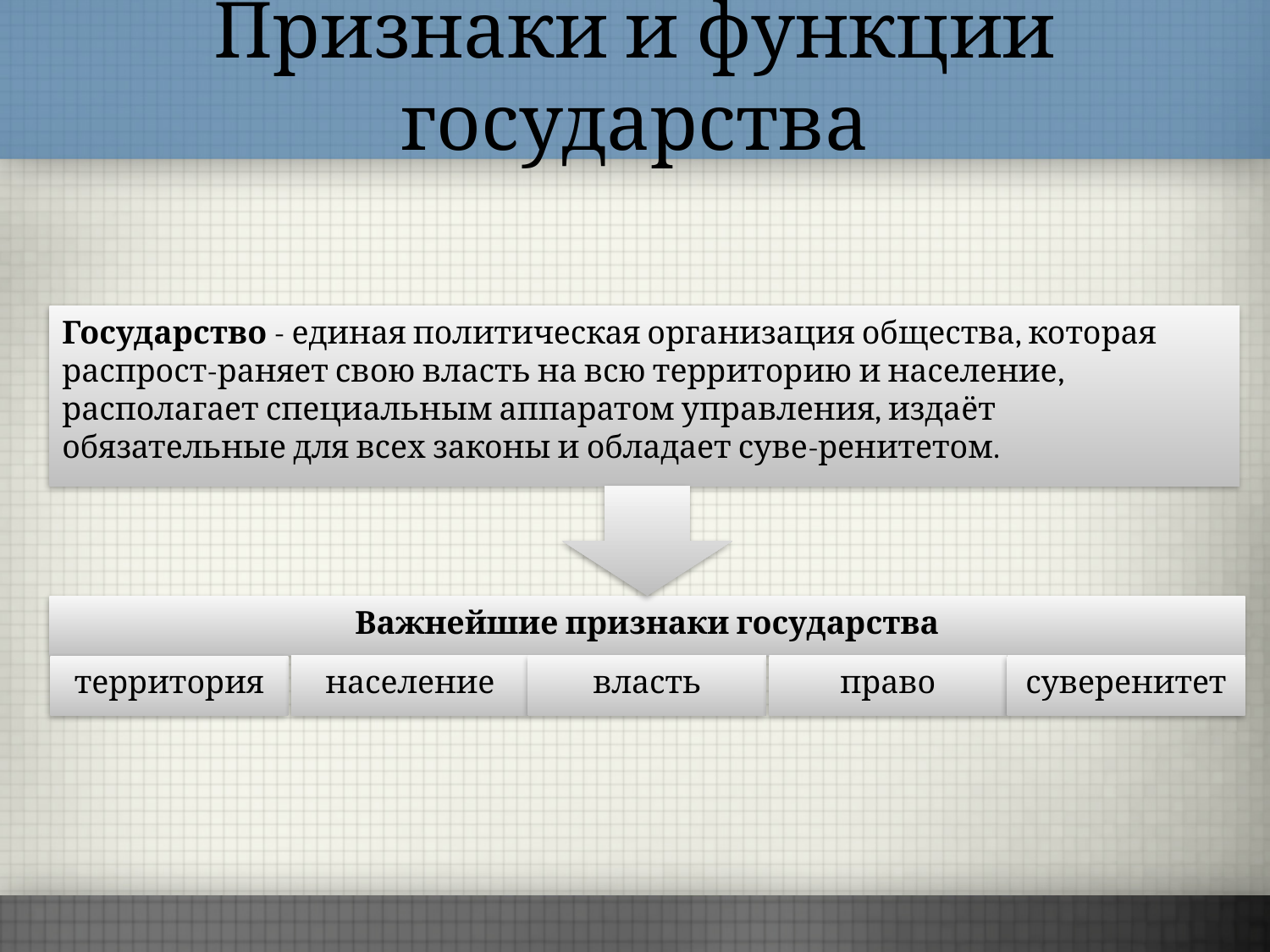

# Признаки и функции государства
Государство - единая политическая организация общества, которая распрост-раняет свою власть на всю территорию и население, располагает специальным аппаратом управления, издаёт обязательные для всех законы и обладает суве-ренитетом.

Важнейшие признаки государства
население
власть
право
суверенитет
территория